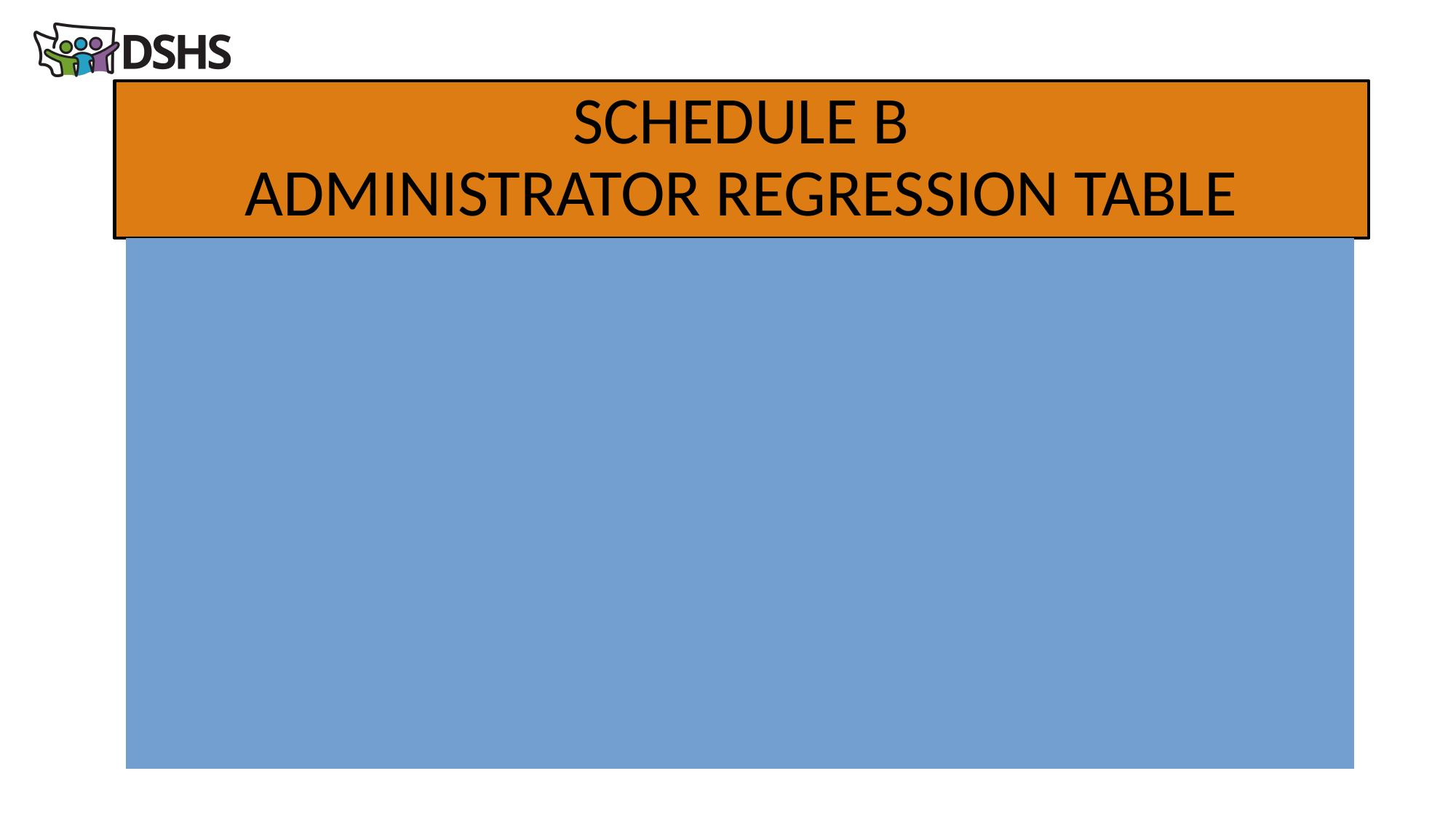

# SCHEDULE B ADMINISTRATOR REGRESSION TABLE

Calculates the maximum allowable ISS payroll costs an Administrator can claim towards settlement for performing work in an ISS capacity.

Only agencies with 20 or fewer ISS FTE’s are eligible to claim Administrator payroll costs as ISS expenses. FTE’s are automatically calculated (Sch B, col C).

Agencies with 21 or more ISS FTE’s would report their Administrator payroll costs on Schedule C – Non-ISS Expenses, line 1.

Maximums are reduced 5% for every ISS FTE until the agency reaches 21 ISS FTE’s, at which time the agency will no longer be eligible to claim Administrator payroll costs as ISS for settlement purposes.

Maximums are based on working in an ISS capacity fulltime and are adjusted for Administrators that perform ISS less than fulltime.